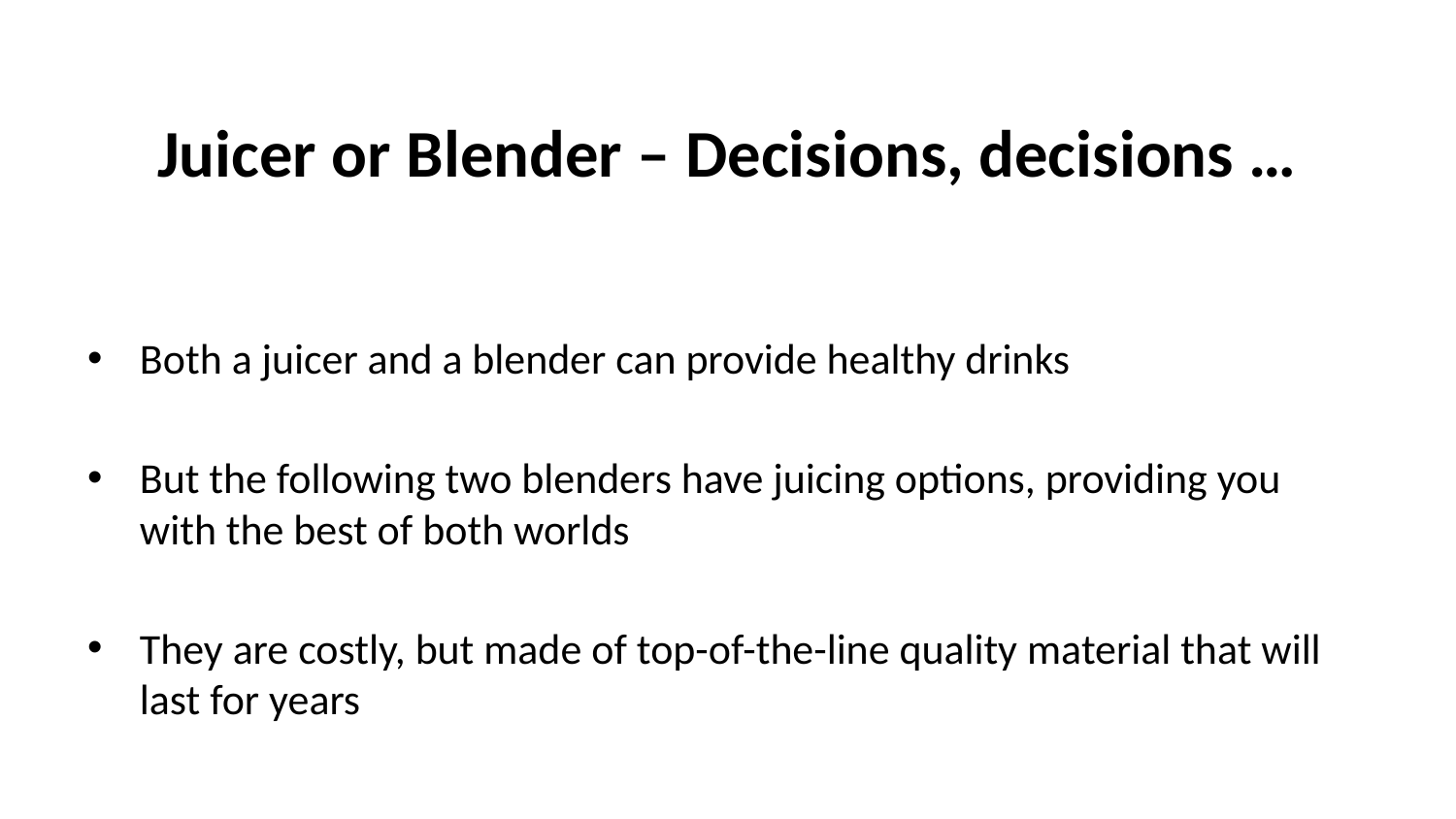

# Juicer or Blender – Decisions, decisions …
Both a juicer and a blender can provide healthy drinks

But the following two blenders have juicing options, providing you with the best of both worlds

They are costly, but made of top-of-the-line quality material that will last for years